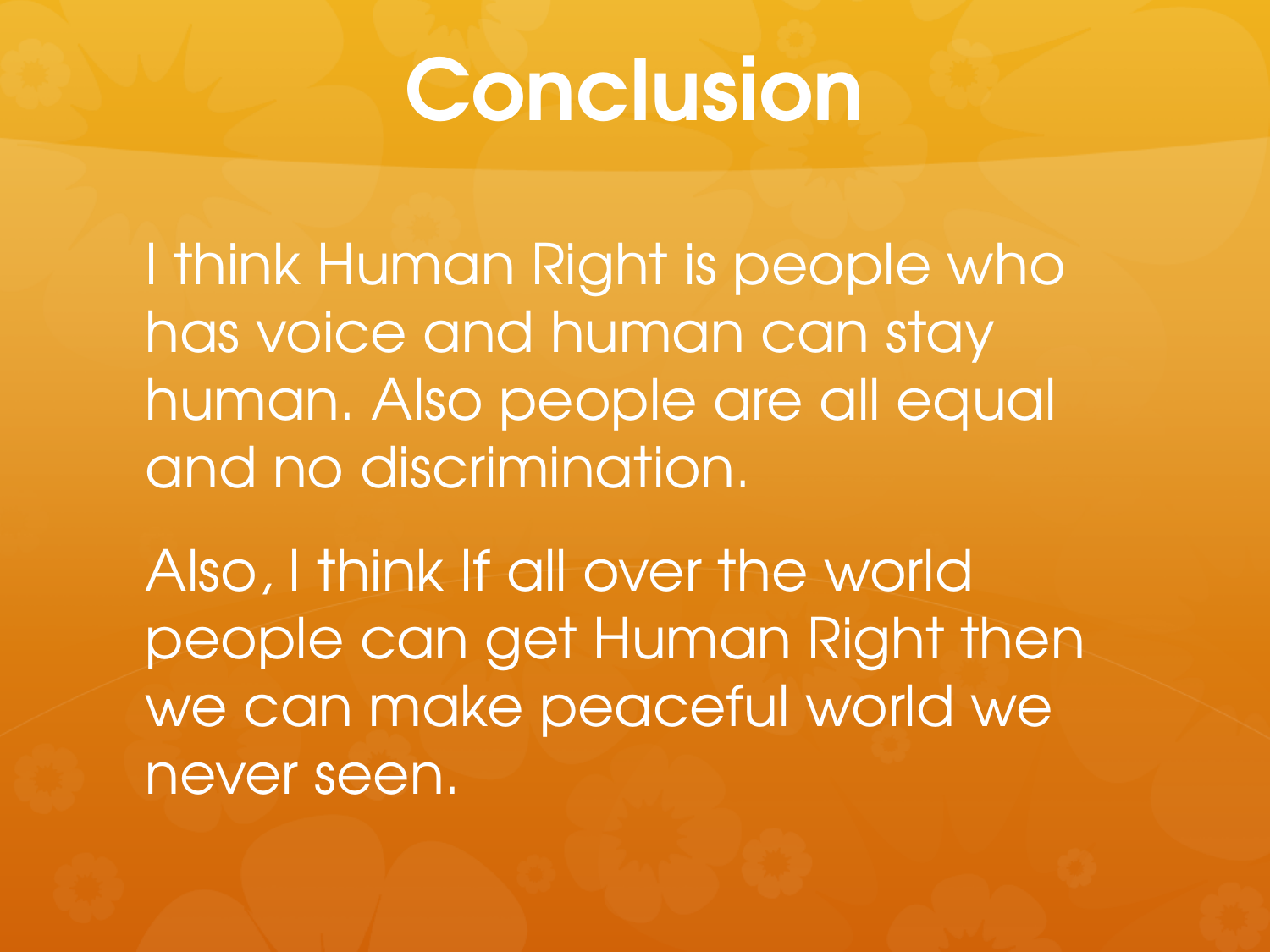

# Conclusion
I think Human Right is people who has voice and human can stay human. Also people are all equal  and no discrimination.
Also, I think If all over the world people can get Human Right then we can make peaceful world we never seen.